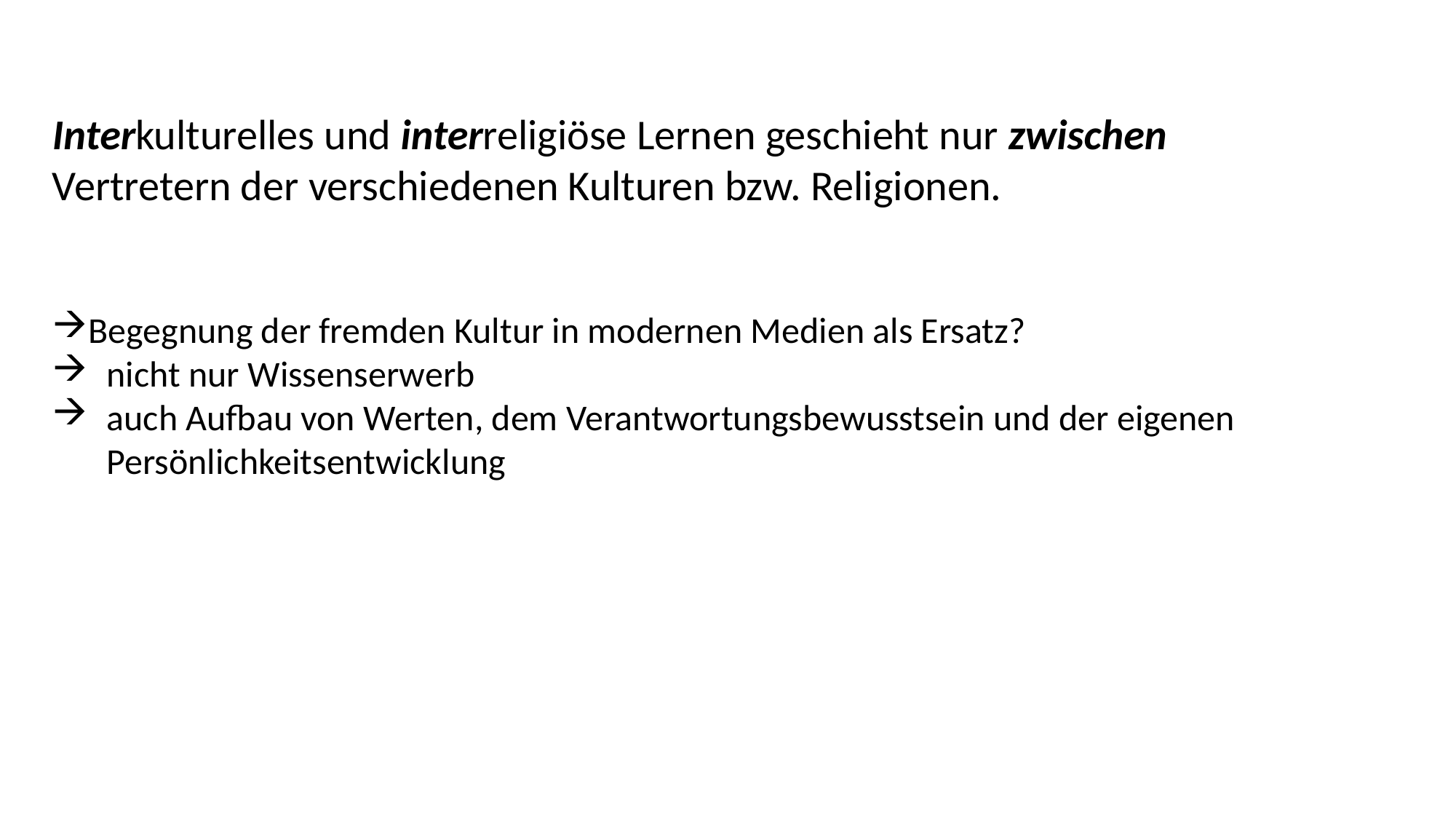

Interkulturelles und interreligiöse Lernen geschieht nur zwischen Vertretern der verschiedenen Kulturen bzw. Religionen.

Begegnung der fremden Kultur in modernen Medien als Ersatz?
nicht nur Wissenserwerb
auch Aufbau von Werten, dem Verantwortungsbewusstsein und der eigenen Persönlichkeitsentwicklung